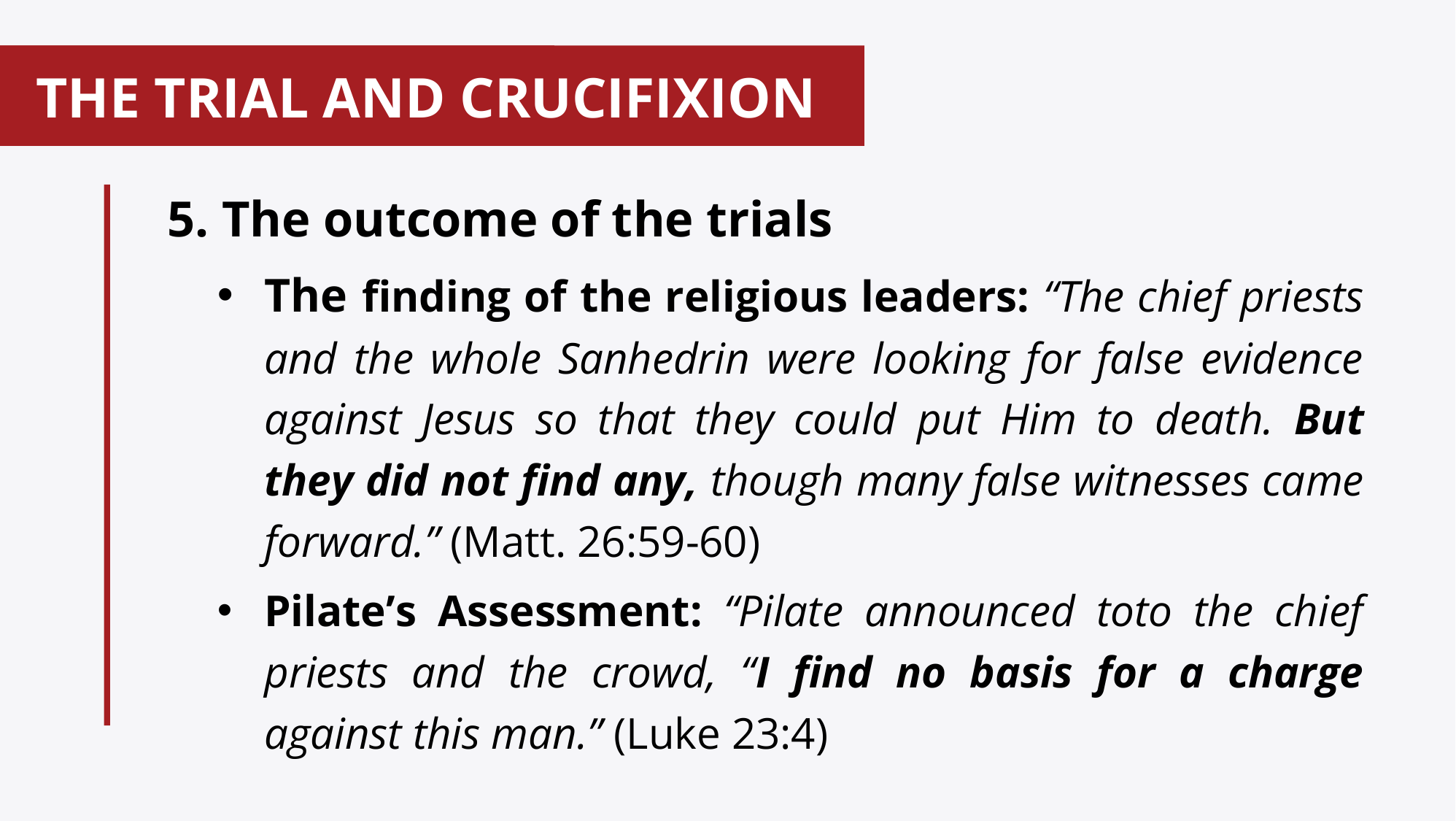

THE TRIAL AND CRUCIFIXION
#
 5. The outcome of the trials
The finding of the religious leaders: “The chief priests and the whole Sanhedrin were looking for false evidence against Jesus so that they could put Him to death. But they did not find any, though many false witnesses came forward.” (Matt. 26:59-60)
Pilate’s Assessment: “Pilate announced toto the chief priests and the crowd, “I find no basis for a charge against this man.” (Luke 23:4)